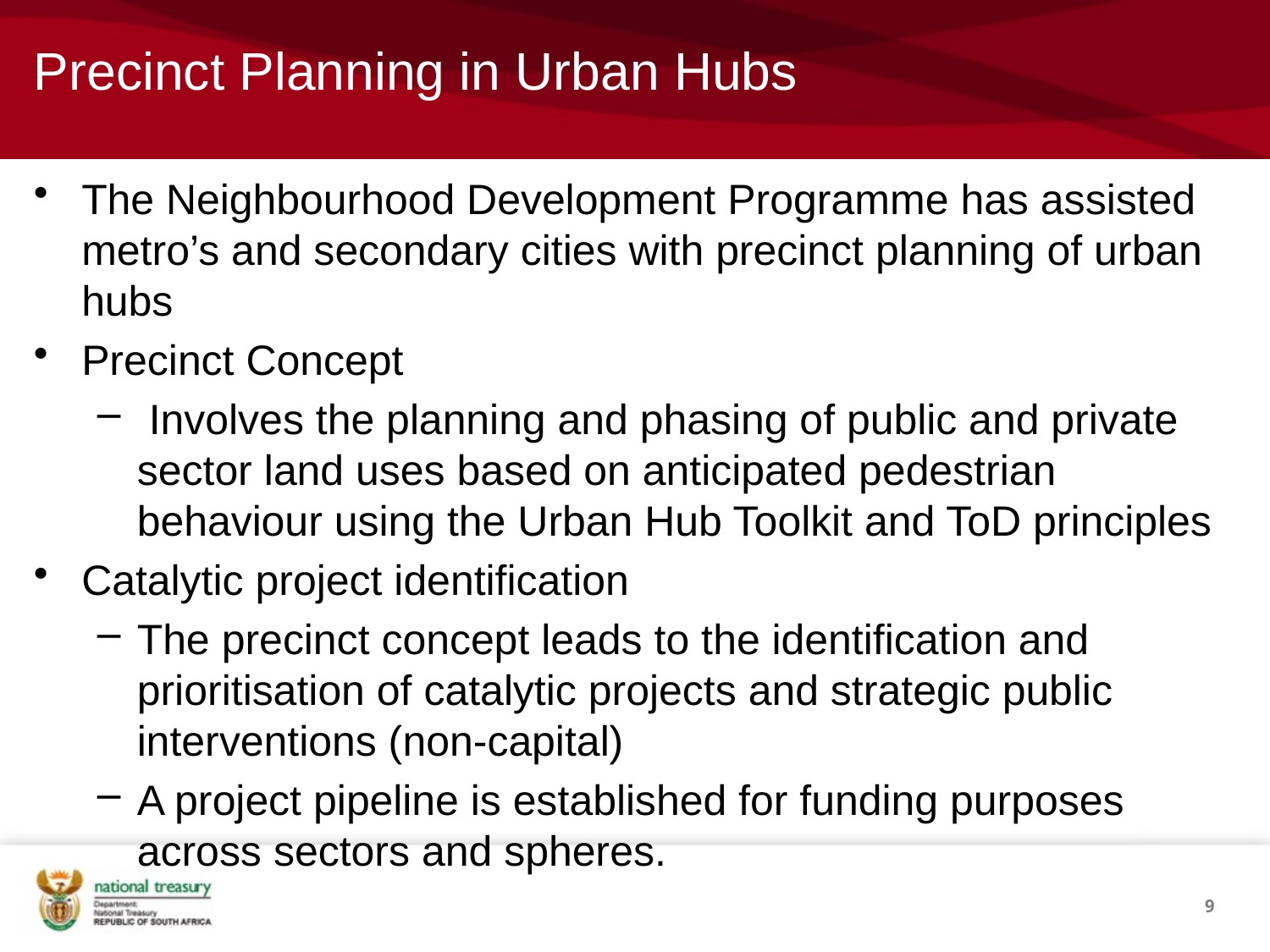

# Precinct Planning in Urban Hubs
The Neighbourhood Development Programme has assisted metro’s and secondary cities with precinct planning of urban hubs
Precinct Concept
 Involves the planning and phasing of public and private sector land uses based on anticipated pedestrian behaviour using the Urban Hub Toolkit and ToD principles
Catalytic project identification
The precinct concept leads to the identification and prioritisation of catalytic projects and strategic public interventions (non-capital)
A project pipeline is established for funding purposes across sectors and spheres.

9